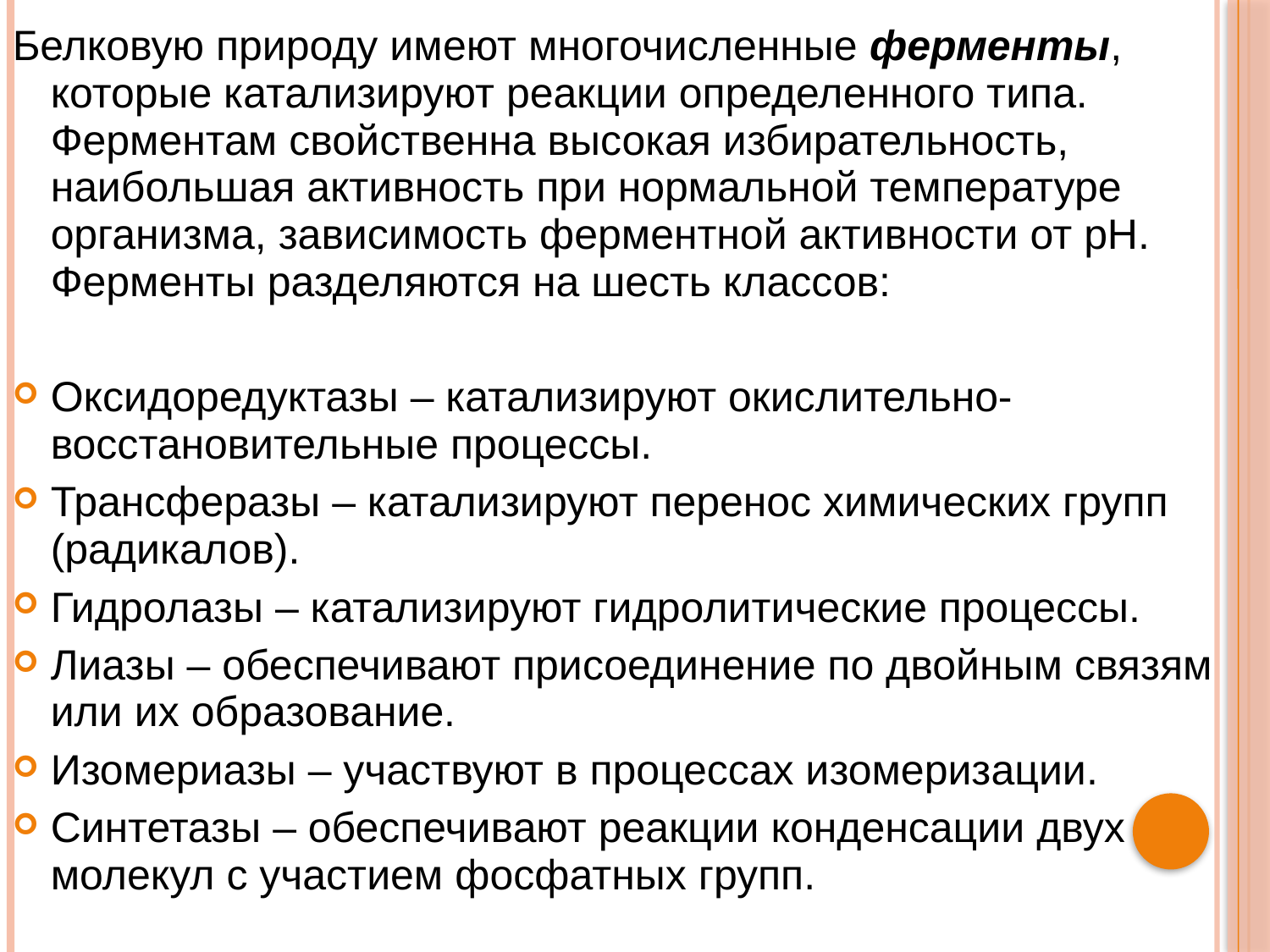

Белковую природу имеют многочисленные ферменты, которые катализируют реакции определенного типа. Ферментам свойственна высокая избирательность, наибольшая активность при нормальной температуре организма, зависимость ферментной активности от pH. Ферменты разделяются на шесть классов:

Оксидоредуктазы – катализируют окислительно-восстановительные процессы.
Трансферазы – катализируют перенос химических групп (радикалов).
Гидролазы – катализируют гидролитические процессы.
Лиазы – обеспечивают присоединение по двойным связям или их образование.
Изомериазы – участвуют в процессах изомеризации.
Синтетазы – обеспечивают реакции конденсации двух молекул с участием фосфатных групп.